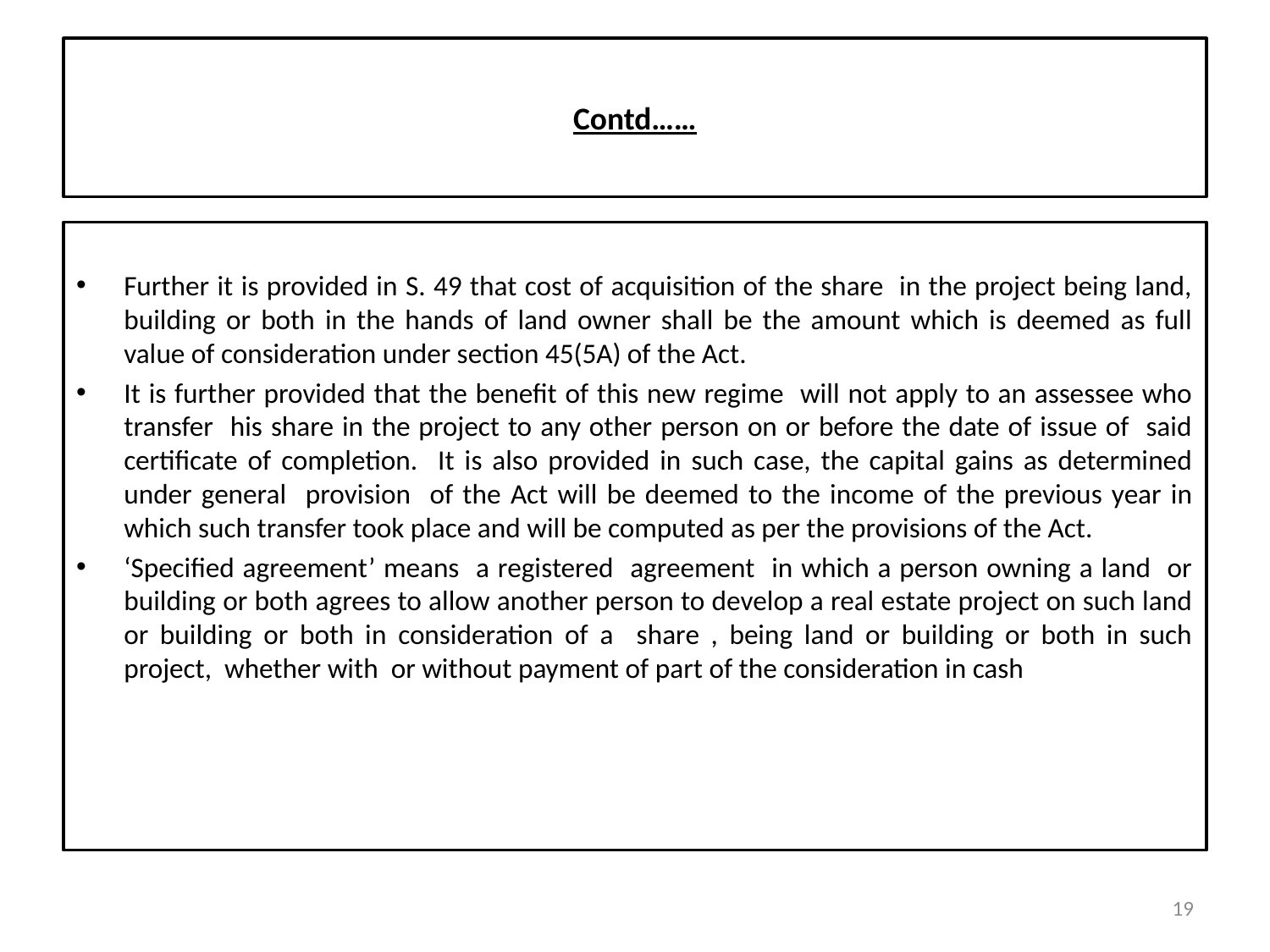

# Contd……

Further it is provided in S. 49 that cost of acquisition of the share  in the project being land, building or both in the hands of land owner shall be the amount which is deemed as full value of consideration under section 45(5A) of the Act.
It is further provided that the benefit of this new regime  will not apply to an assessee who transfer  his share in the project to any other person on or before the date of issue of  said certificate of completion.  It is also provided in such case, the capital gains as determined under general  provision  of the Act will be deemed to the income of the previous year in which such transfer took place and will be computed as per the provisions of the Act.
‘Specified agreement’ means  a registered  agreement  in which a person owning a land  or building or both agrees to allow another person to develop a real estate project on such land or building or both in consideration of a  share , being land or building or both in such project,  whether with  or without payment of part of the consideration in cash
19